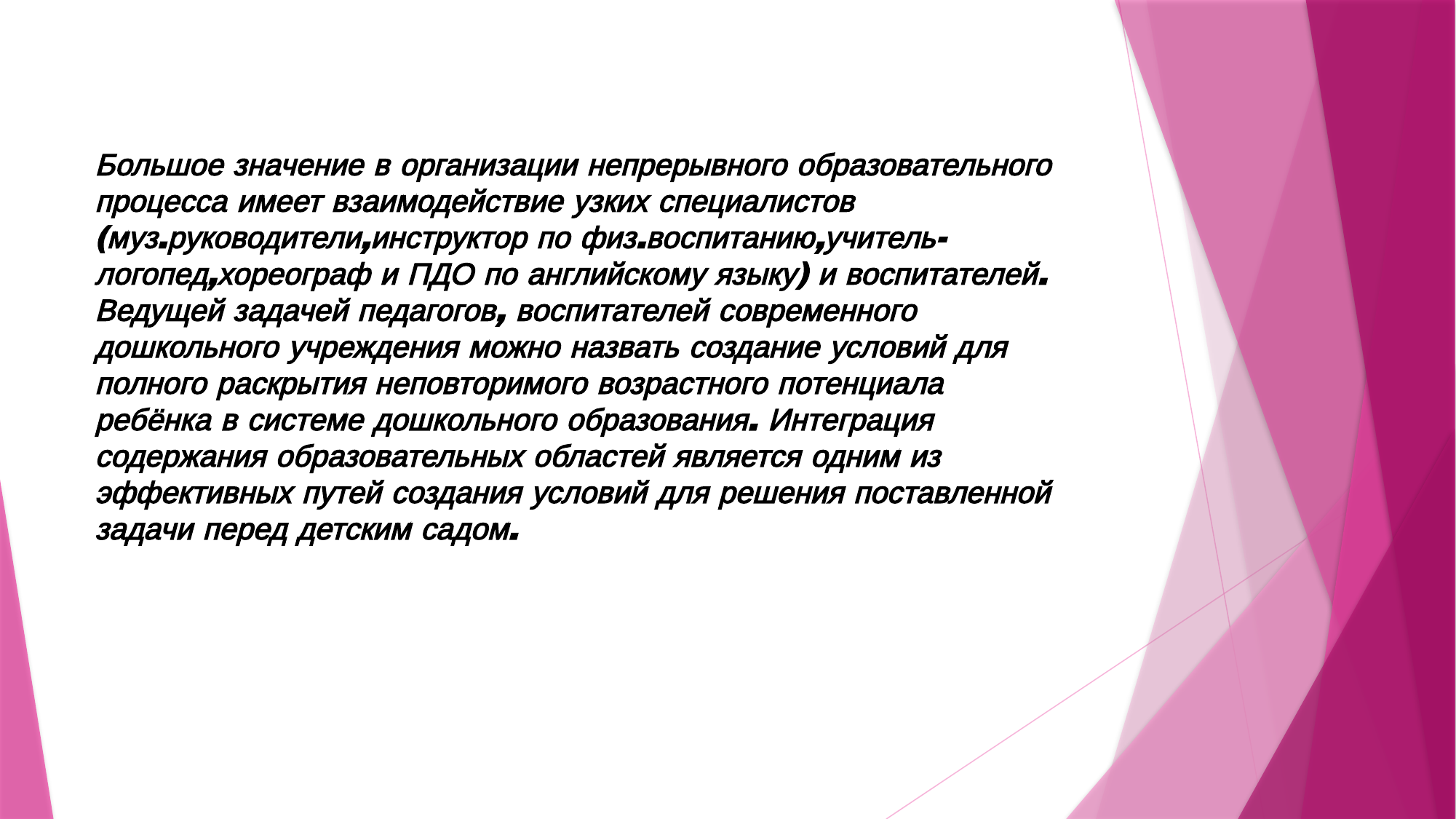

Большое значение в организации непрерывного образовательного процесса имеет взаимодействие узких специалистов (муз.руководители,инструктор по физ.воспитанию,учитель-логопед,хореограф и ПДО по английскому языку) и воспитателей. Ведущей задачей педагогов, воспитателей современного дошкольного учреждения можно назвать создание условий для полного раскрытия неповторимого возрастного потенциала ребёнка в системе дошкольного образования. Интеграция содержания образовательных областей является одним из эффективных путей создания условий для решения поставленной задачи перед детским садом.